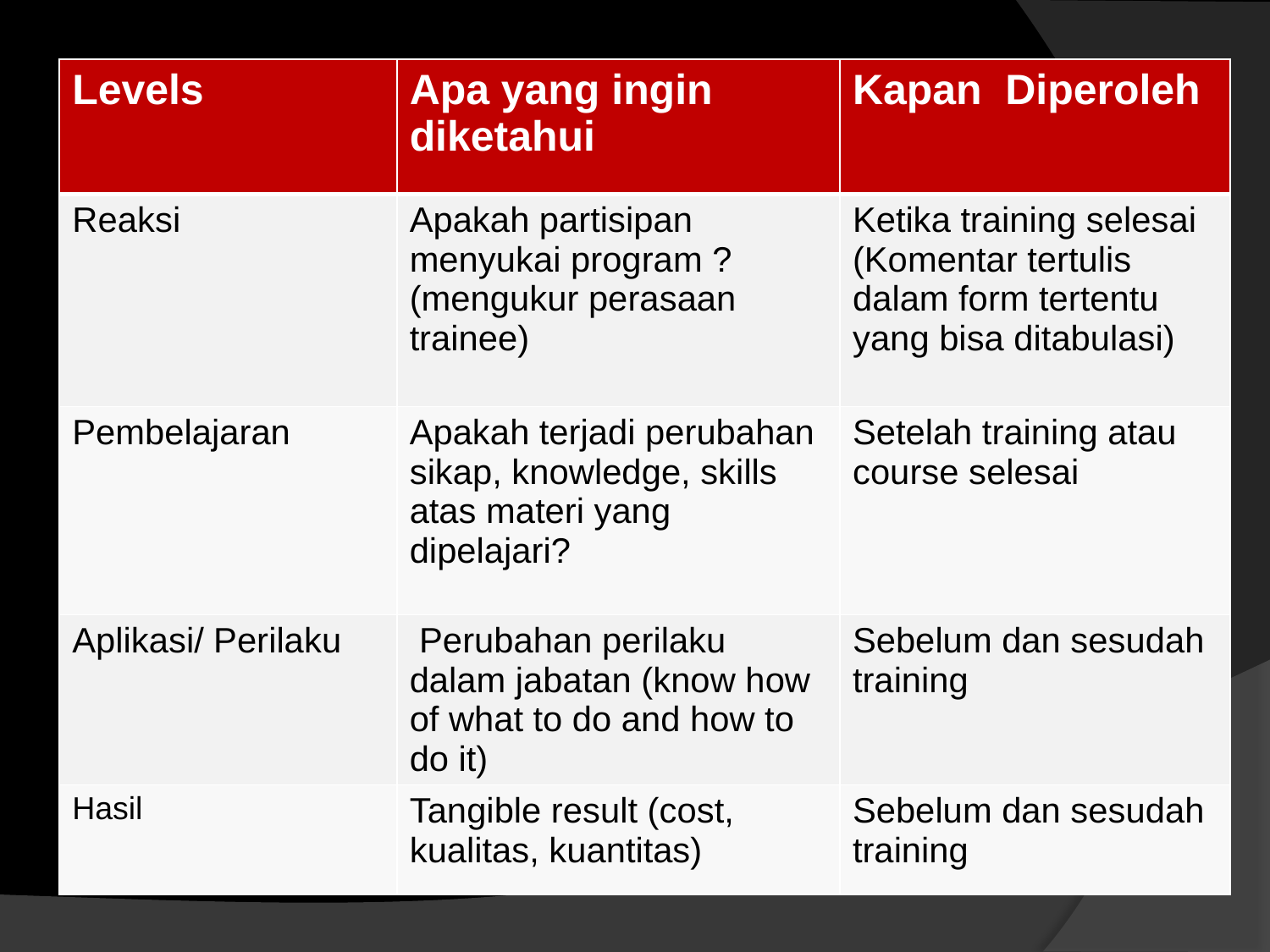

#
| Levels | Apa yang ingin diketahui | Kapan Diperoleh |
| --- | --- | --- |
| Reaksi | Apakah partisipan menyukai program ? (mengukur perasaan trainee) | Ketika training selesai (Komentar tertulis dalam form tertentu yang bisa ditabulasi) |
| Pembelajaran | Apakah terjadi perubahan sikap, knowledge, skills atas materi yang dipelajari? | Setelah training atau course selesai |
| Aplikasi/ Perilaku | Perubahan perilaku dalam jabatan (know how of what to do and how to do it) | Sebelum dan sesudah training |
| Hasil | Tangible result (cost, kualitas, kuantitas) | Sebelum dan sesudah training |